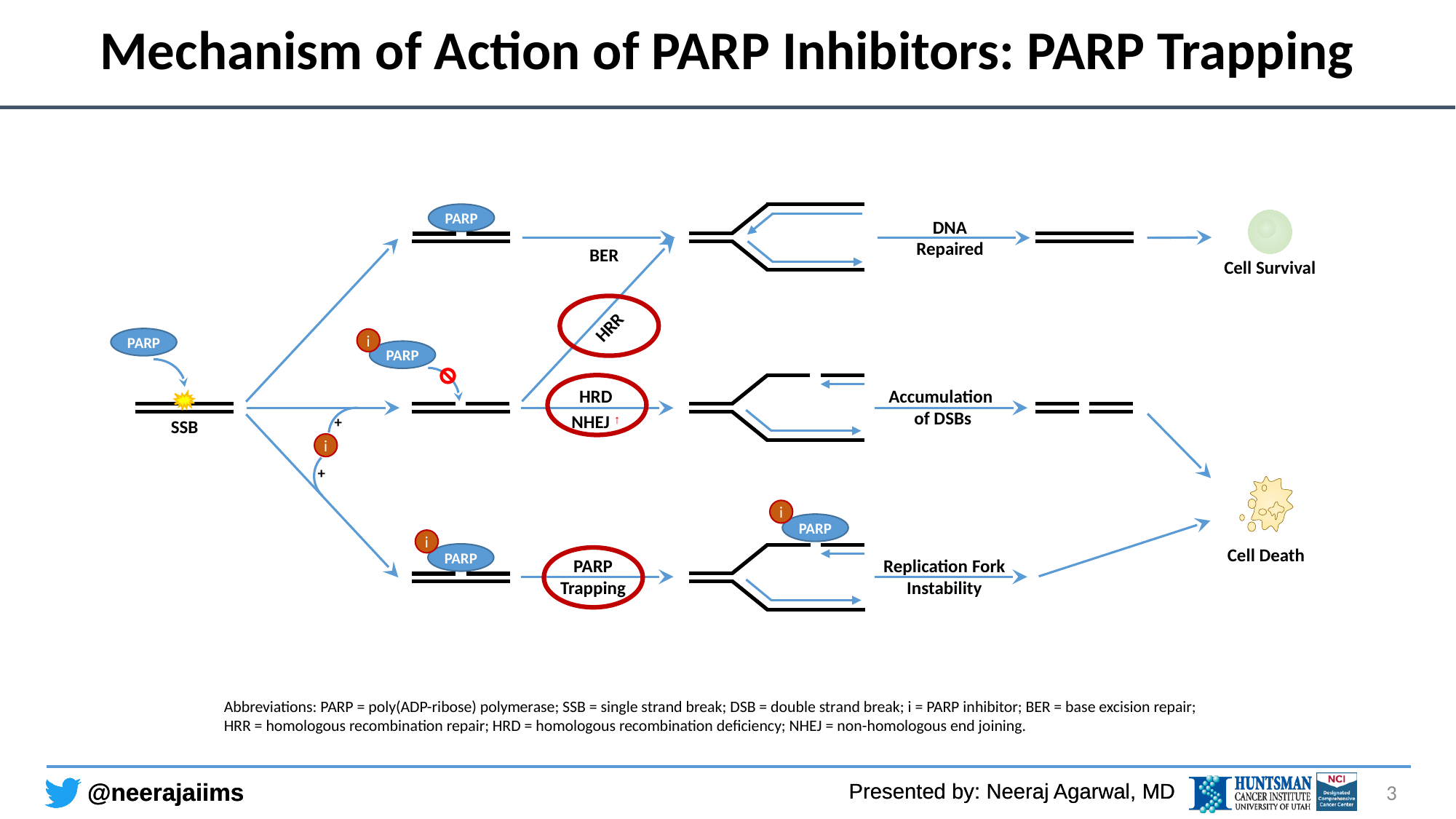

# Mechanism of Action of PARP Inhibitors: PARP Trapping
PARP
BER

Cell Survival
DNA
Repaired
HRR

PARP

SSB
i
PARP

Accumulation
of DSBs
HRD
NHEJ ↑

+

+
i

Cell Death
i
PARP
i
PARP
Replication Fork
Instability
PARP
Trapping

Abbreviations: PARP = poly(ADP-ribose) polymerase; SSB = single strand break; DSB = double strand break; i = PARP inhibitor; BER = base excision repair;
HRR = homologous recombination repair; HRD = homologous recombination deficiency; NHEJ = non-homologous end joining.
3